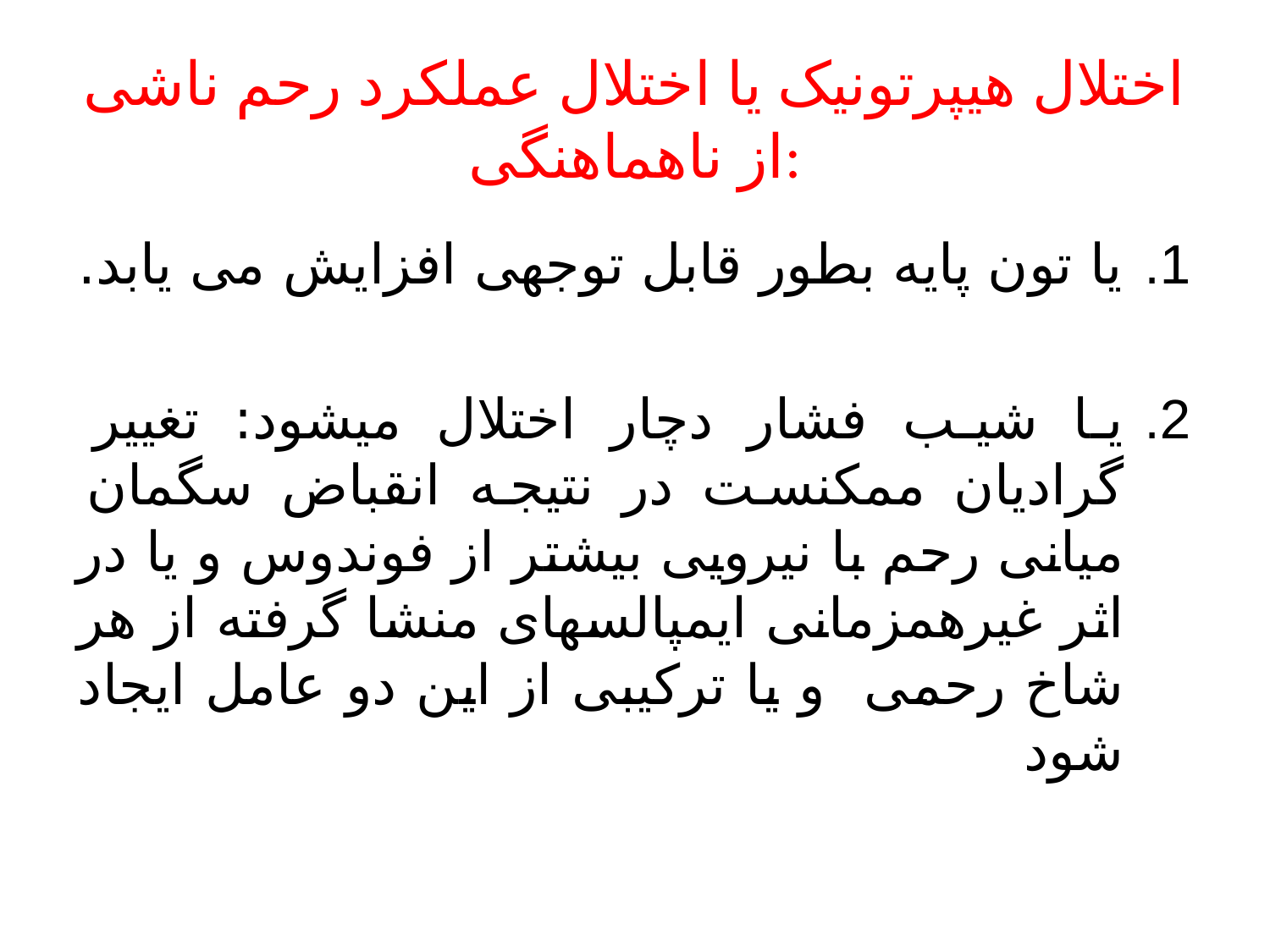

# اختلال هیپرتونیک یا اختلال عملکرد رحم ناشی از ناهماهنگی:
یا تون پایه بطور قابل توجهی افزایش می یابد.

یا شیب فشار دچار اختلال میشود: تغییر گرادیان ممکنست در نتیجه انقباض سگمان میانی رحم با نیرویی بیشتر از فوندوس و یا در اثر غیرهمزمانی ایمپالسهای منشا گرفته از هر شاخ رحمی  و یا ترکیبی از این دو عامل ایجاد شود